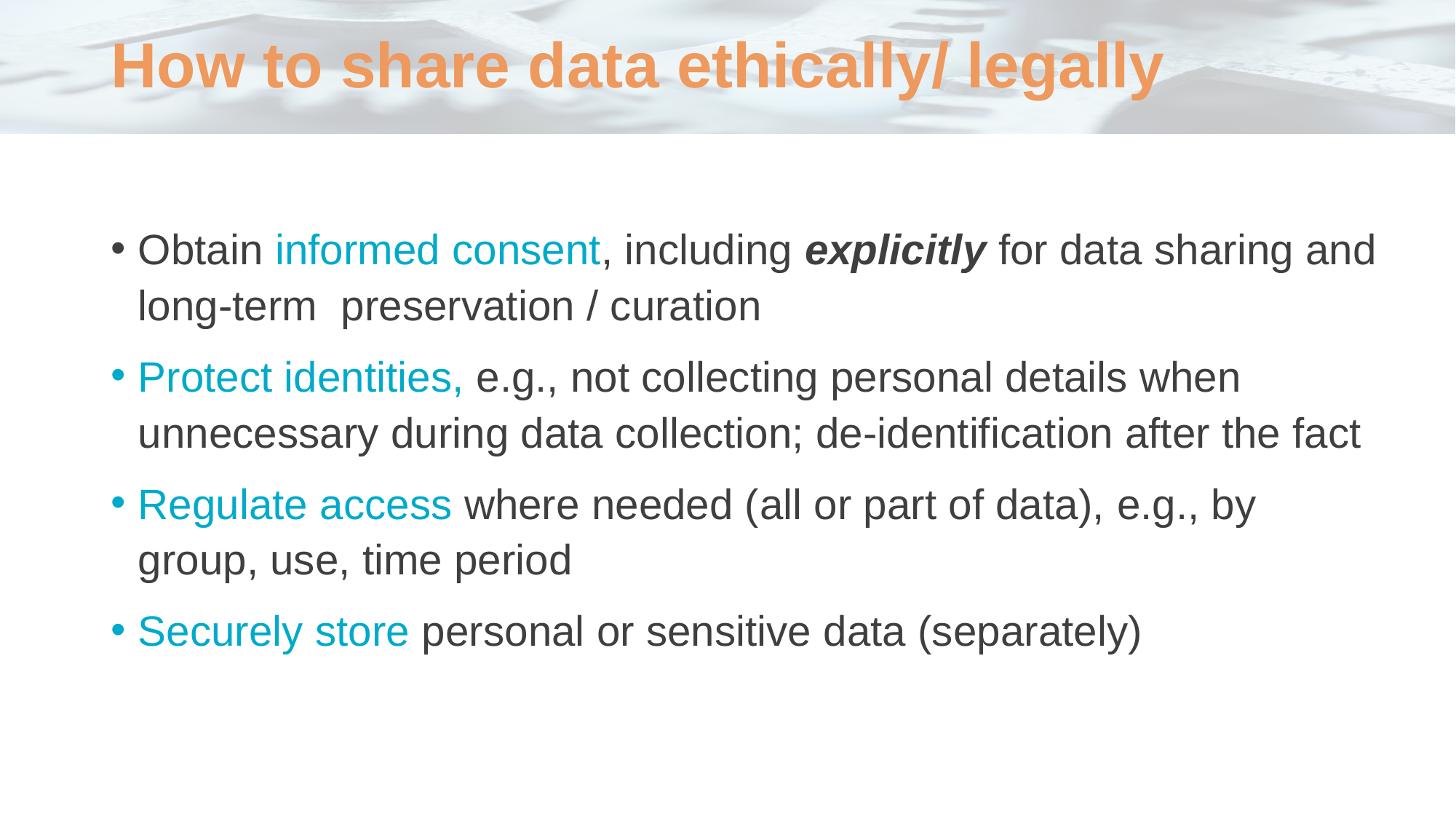

# How to share data ethically/ legally

Obtain informed consent, including explicitly for data sharing and long-term  preservation / curation
Protect identities, e.g., not collecting personal details when unnecessary during data collection; de-identification after the fact
Regulate access where needed (all or part of data), e.g., by group, use, time period
Securely store personal or sensitive data (separately)